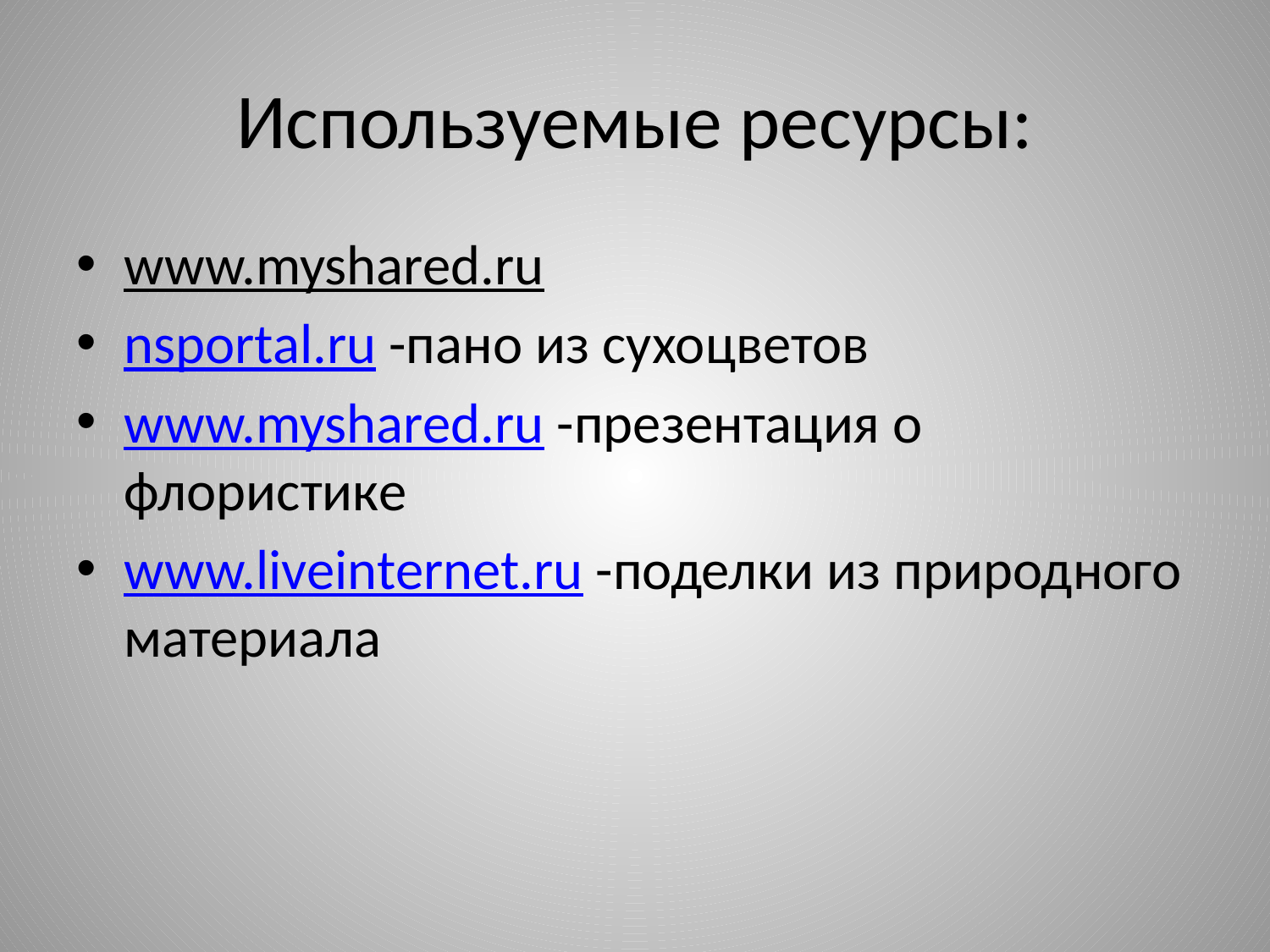

# Используемые ресурсы:
www.myshared.ru
nsportal.ru -пано из сухоцветов
www.myshared.ru -презентация о флористике
www.liveinternet.ru -поделки из природного материала